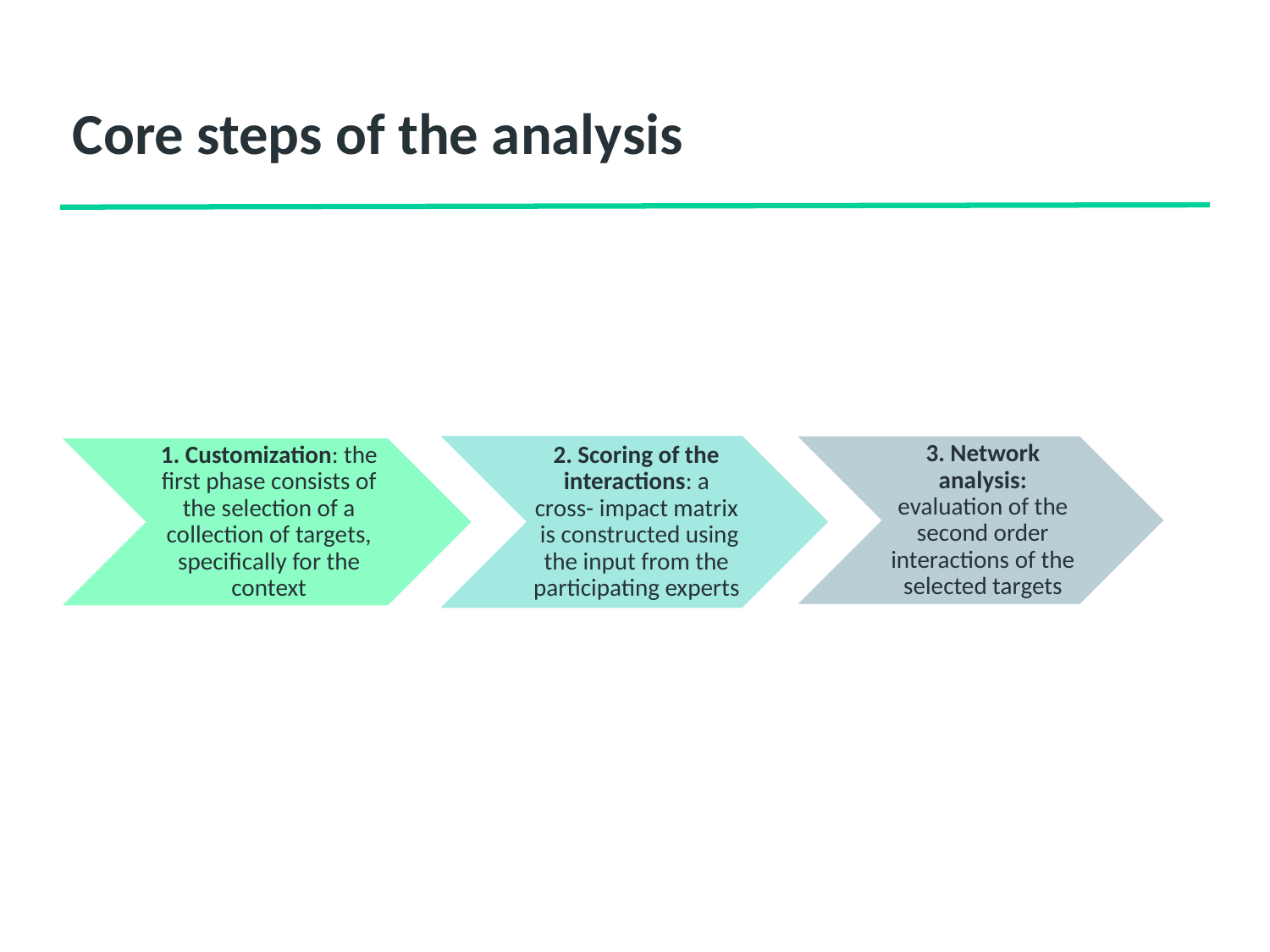

1. Customization: the first phase consists of the selection of a collection of targets, specifically for the context
2. Scoring of the interactions: a cross- impact matrix  is constructed using the input from the participating experts
3. Network analysis: evaluation of the second order interactions of the selected targets
# Core steps of the analysis